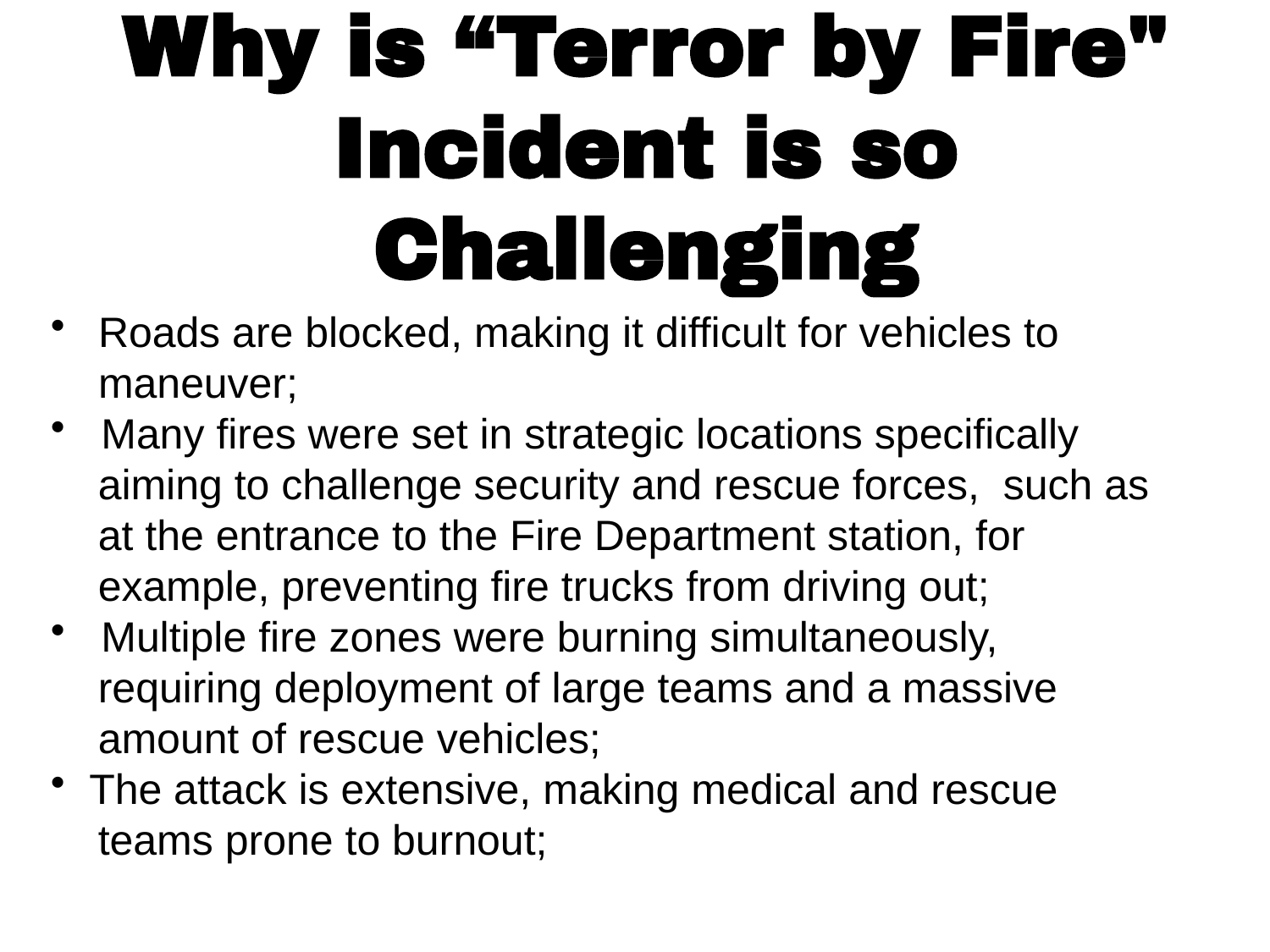

# Why is “Terror by Fire" Incident is so Challenging
Roads are blocked, making it difficult for vehicles to   maneuver;
   Many fires were set in strategic locations specifically
    aiming to challenge security and rescue forces,  such as
    at the entrance to the Fire Department station, for
    example, preventing fire trucks from driving out;
   Multiple fire zones were burning simultaneously,
    requiring deployment of large teams and a massive
    amount of rescue vehicles;
  The attack is extensive, making medical and rescue
    teams prone to burnout;